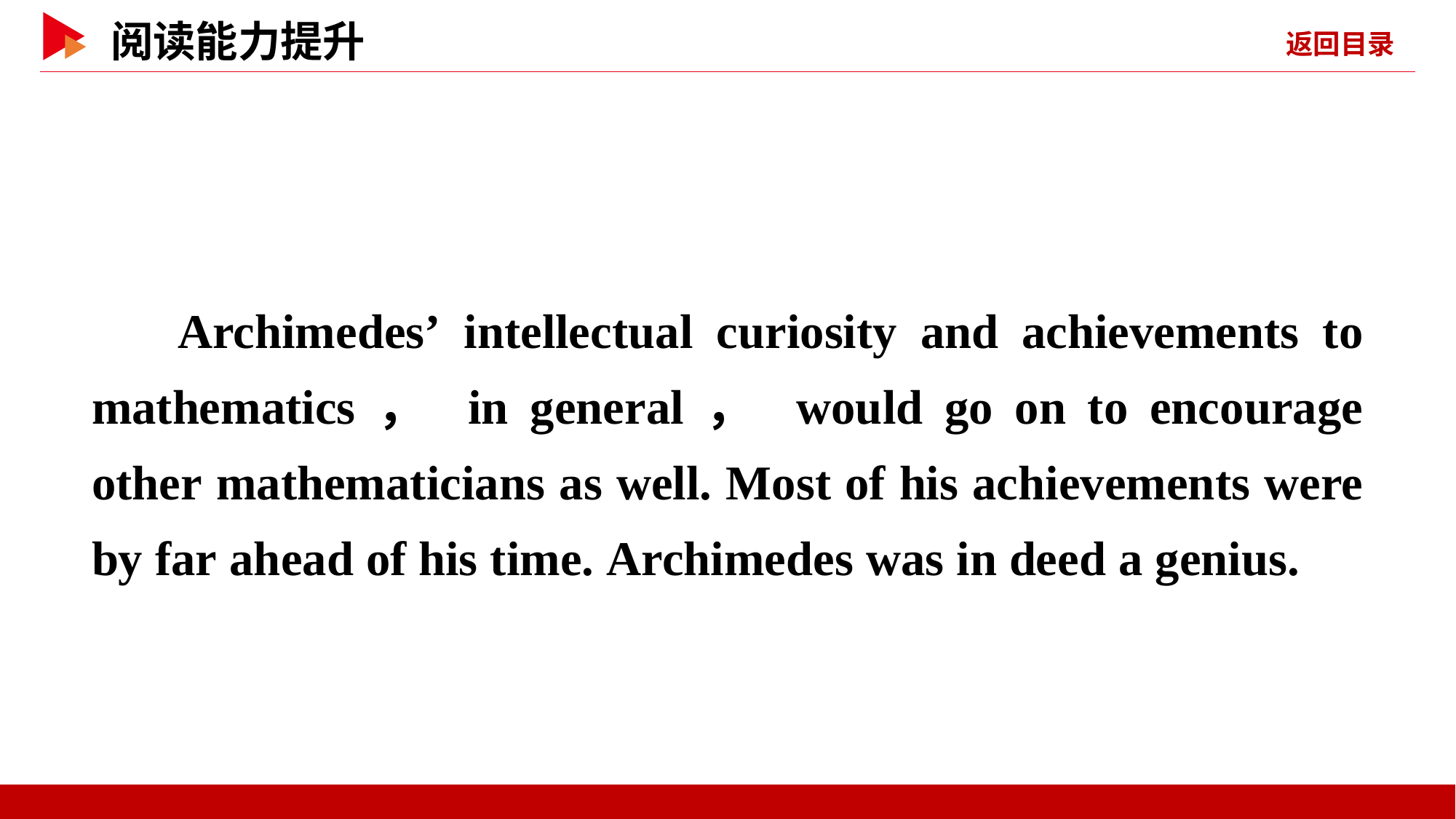

Archimedes’ intellectual curiosity and achievements to mathematics， in general， would go on to encourage other mathematicians as well. Most of his achievements were by far ahead of his time. Archimedes was in deed a genius.